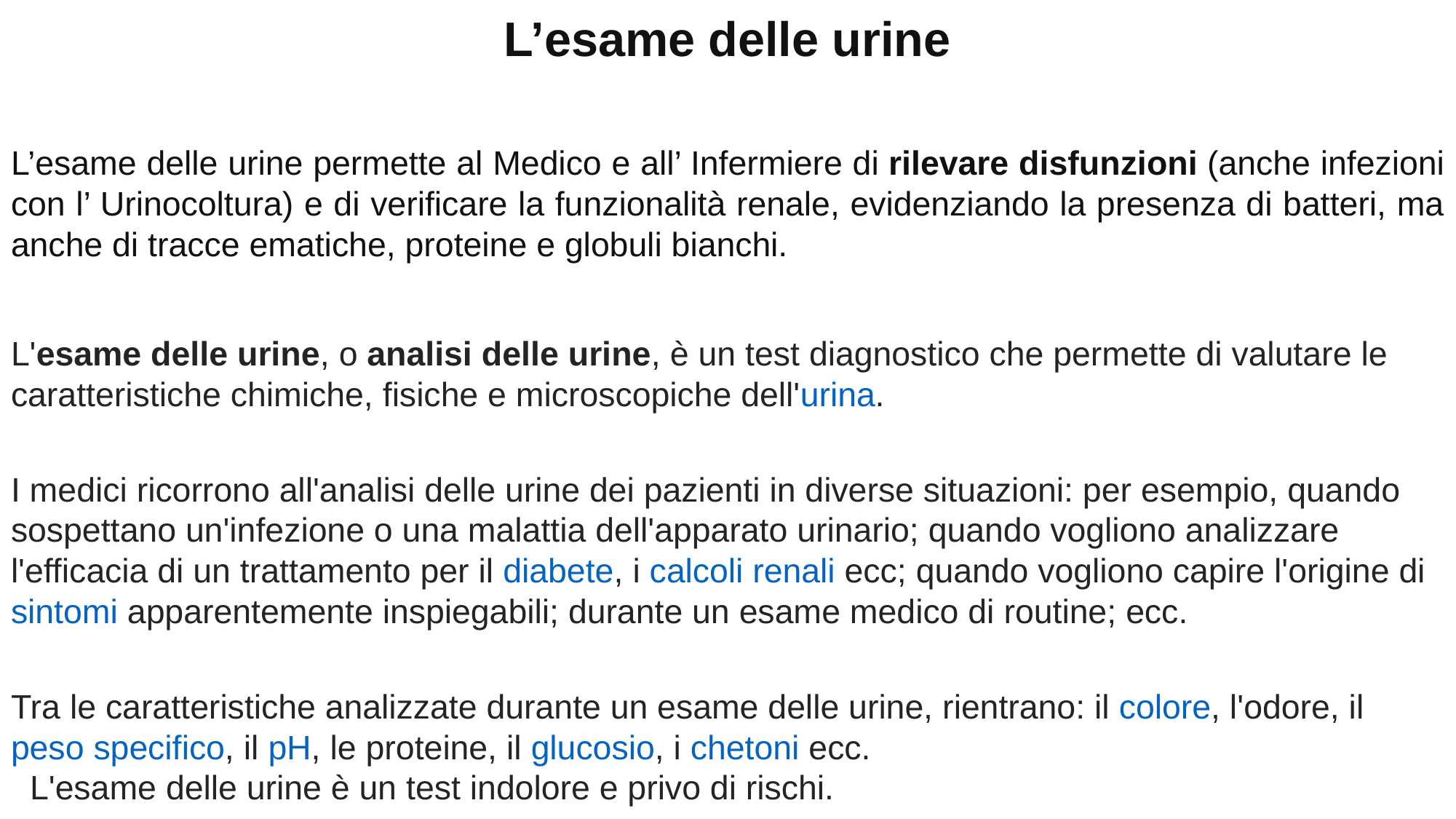

# L’esame delle urine

L’esame delle urine permette al Medico e all’ Infermiere di rilevare disfunzioni (anche infezioni con l’ Urinocoltura) e di verificare la funzionalità renale, evidenziando la presenza di batteri, ma anche di tracce ematiche, proteine e globuli bianchi.

L'esame delle urine, o analisi delle urine, è un test diagnostico che permette di valutare le caratteristiche chimiche, fisiche e microscopiche dell'urina.
I medici ricorrono all'analisi delle urine dei pazienti in diverse situazioni: per esempio, quando sospettano un'infezione o una malattia dell'apparato urinario; quando vogliono analizzare l'efficacia di un trattamento per il diabete, i calcoli renali ecc; quando vogliono capire l'origine di sintomi apparentemente inspiegabili; durante un esame medico di routine; ecc.
Tra le caratteristiche analizzate durante un esame delle urine, rientrano: il colore, l'odore, il peso specifico, il pH, le proteine, il glucosio, i chetoni ecc.
  L'esame delle urine è un test indolore e privo di rischi.